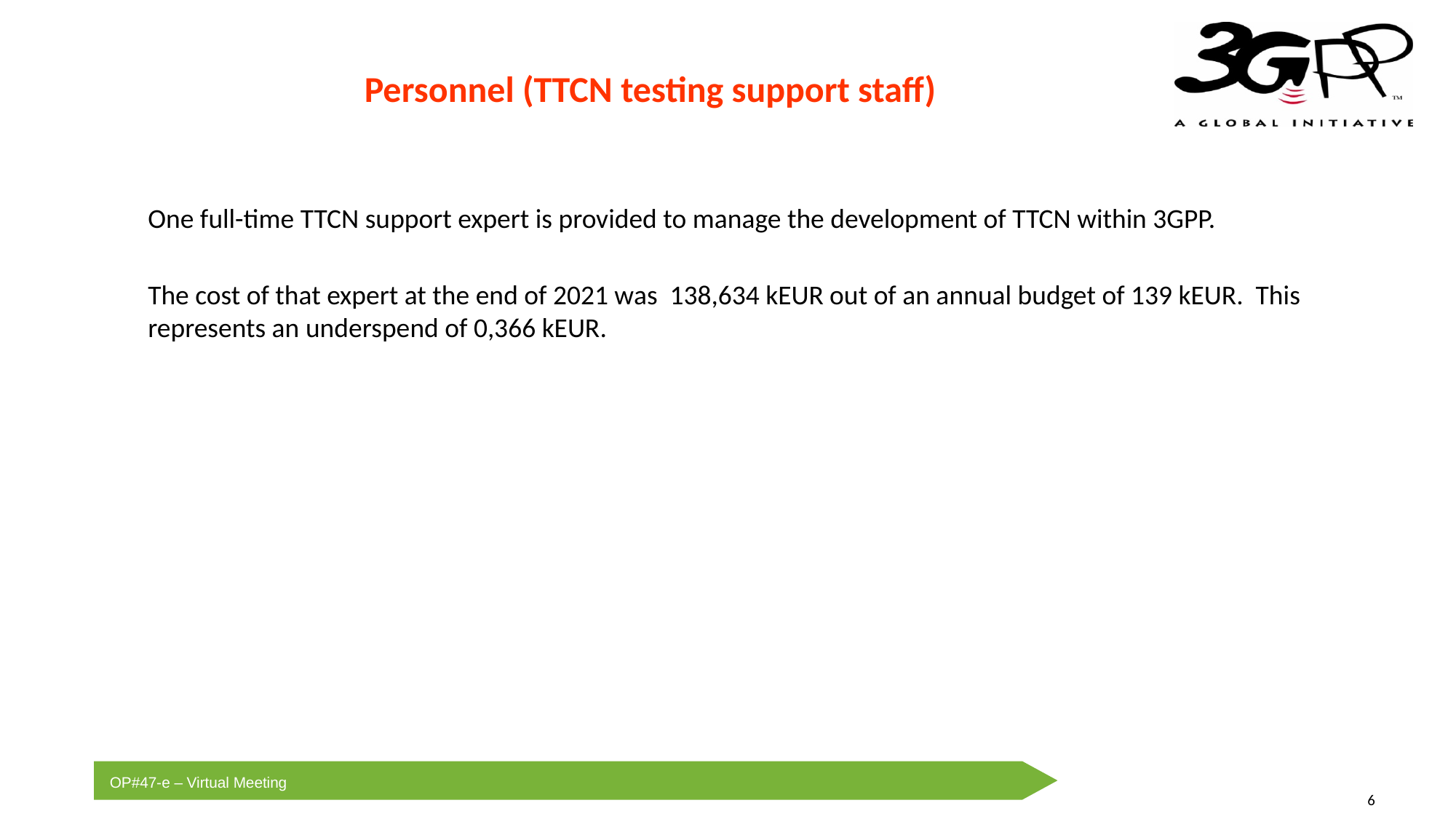

Personnel (TTCN testing support staff)

One full-time TTCN support expert is provided to manage the development of TTCN within 3GPP.

The cost of that expert at the end of 2021 was  138,634 kEUR out of an annual budget of 139 kEUR.  This represents an underspend of 0,366 kEUR.